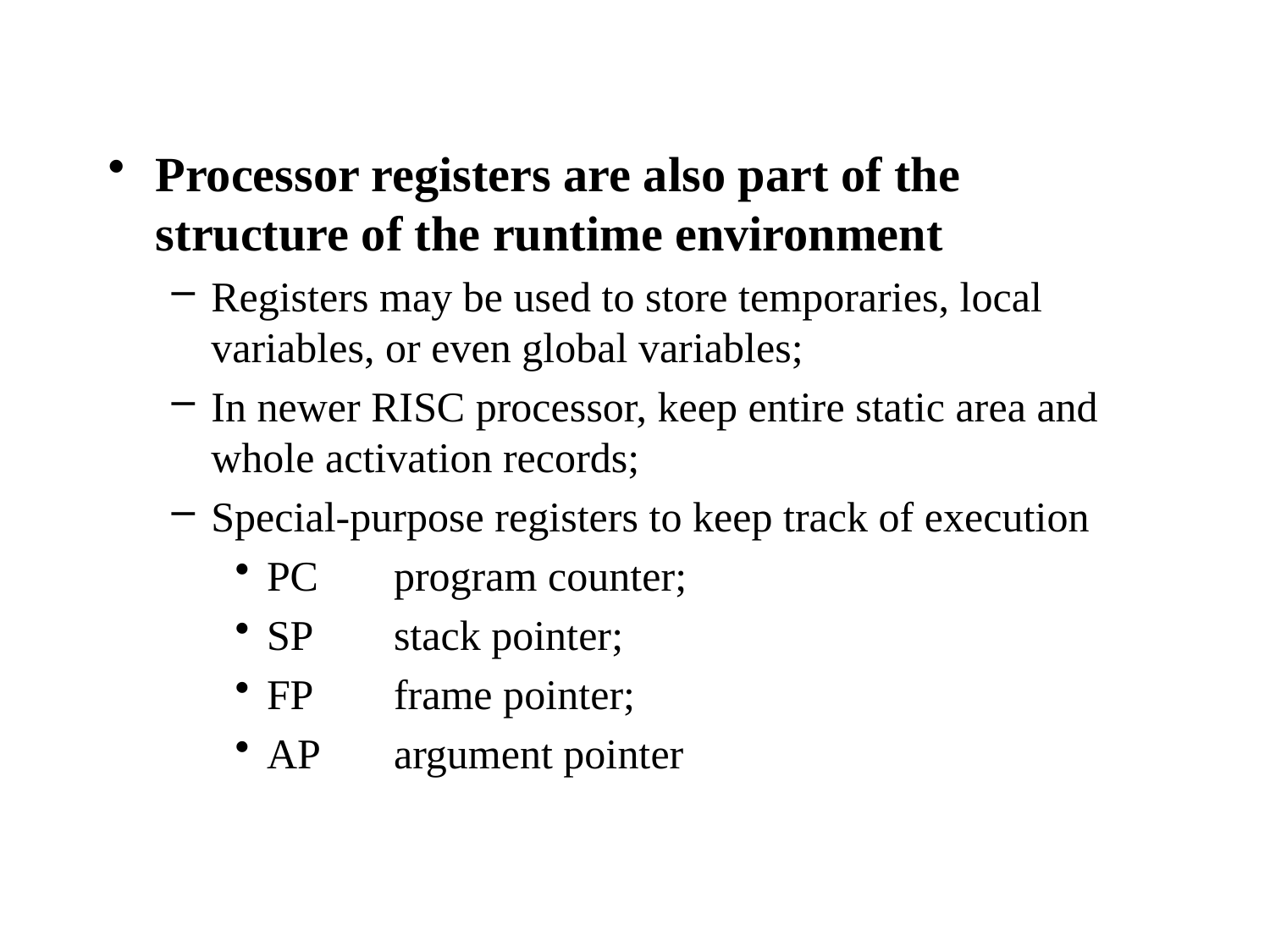

Processor registers are also part of the structure of the runtime environment
Registers may be used to store temporaries, local variables, or even global variables;
In newer RISC processor, keep entire static area and whole activation records;
Special-purpose registers to keep track of execution
PC 	program counter;
SP	stack pointer;
FP	frame pointer;
AP	argument pointer